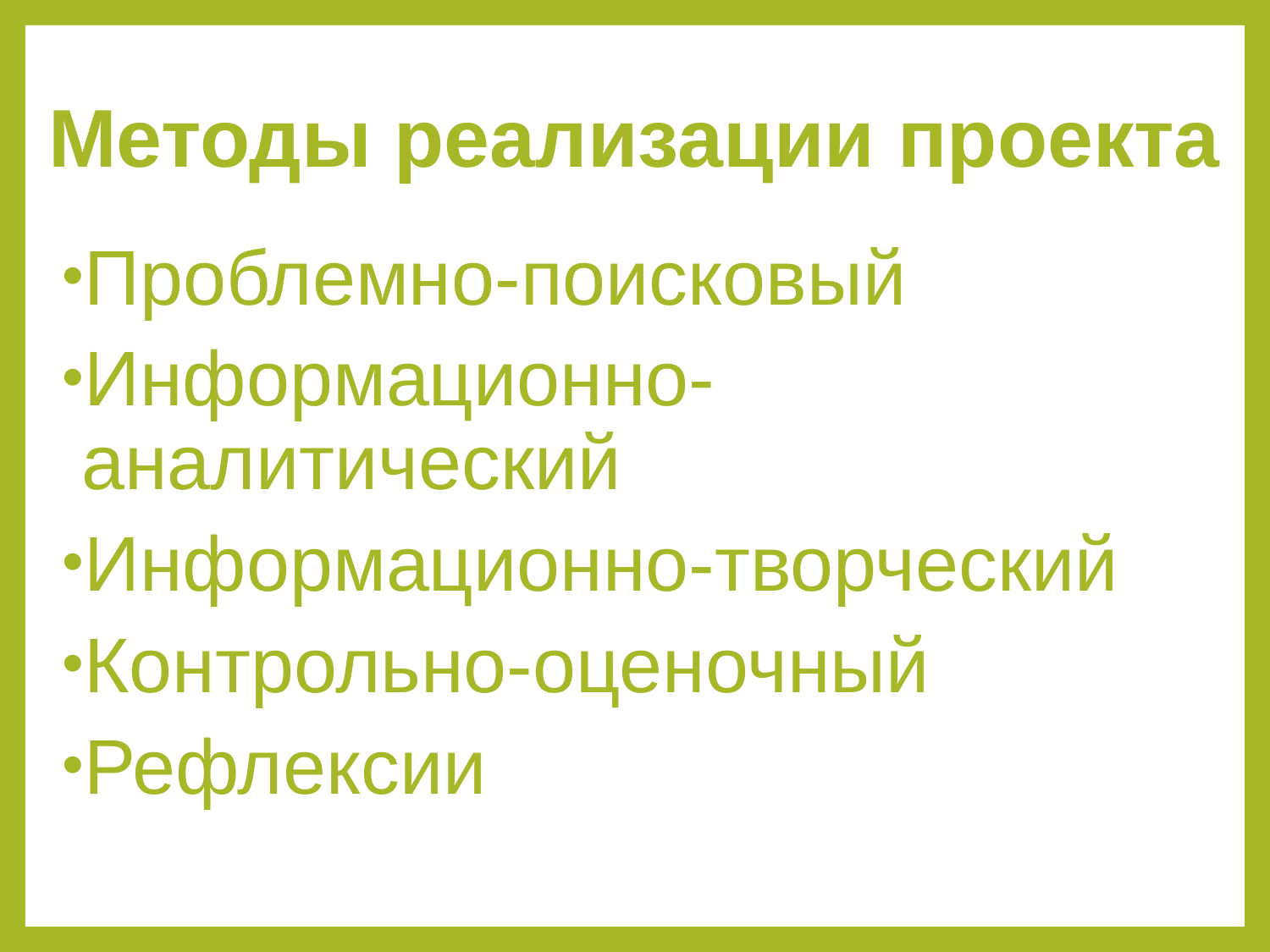

# Методы реализации проекта
Проблемно-поисковый
Информационно-аналитический
Информационно-творческий
Контрольно-оценочный
Рефлексии